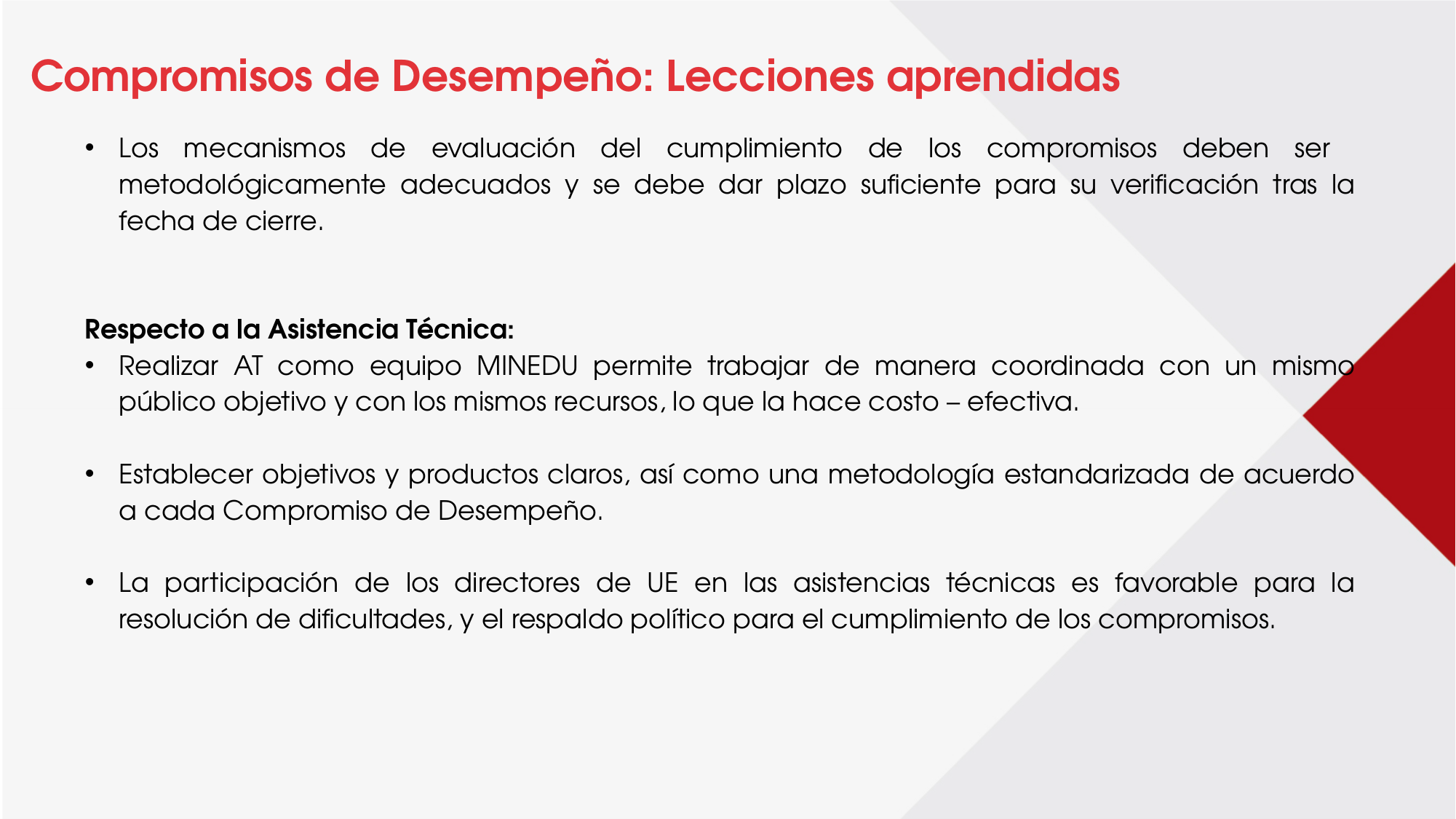

Compromisos de Desempeño: Lecciones aprendidas
Los mecanismos de evaluación del cumplimiento de los compromisos deben ser  metodológicamente adecuados y se debe dar plazo suficiente para su verificación tras la fecha de cierre.

Respecto a la Asistencia Técnica:
Realizar AT como equipo MINEDU permite trabajar de manera coordinada con un mismo público objetivo y con los mismos recursos, lo que la hace costo – efectiva.

Establecer objetivos y productos claros, así como una metodología estandarizada de acuerdo a cada Compromiso de Desempeño.

La participación de los directores de UE en las asistencias técnicas es favorable para la resolución de dificultades, y el respaldo político para el cumplimiento de los compromisos.